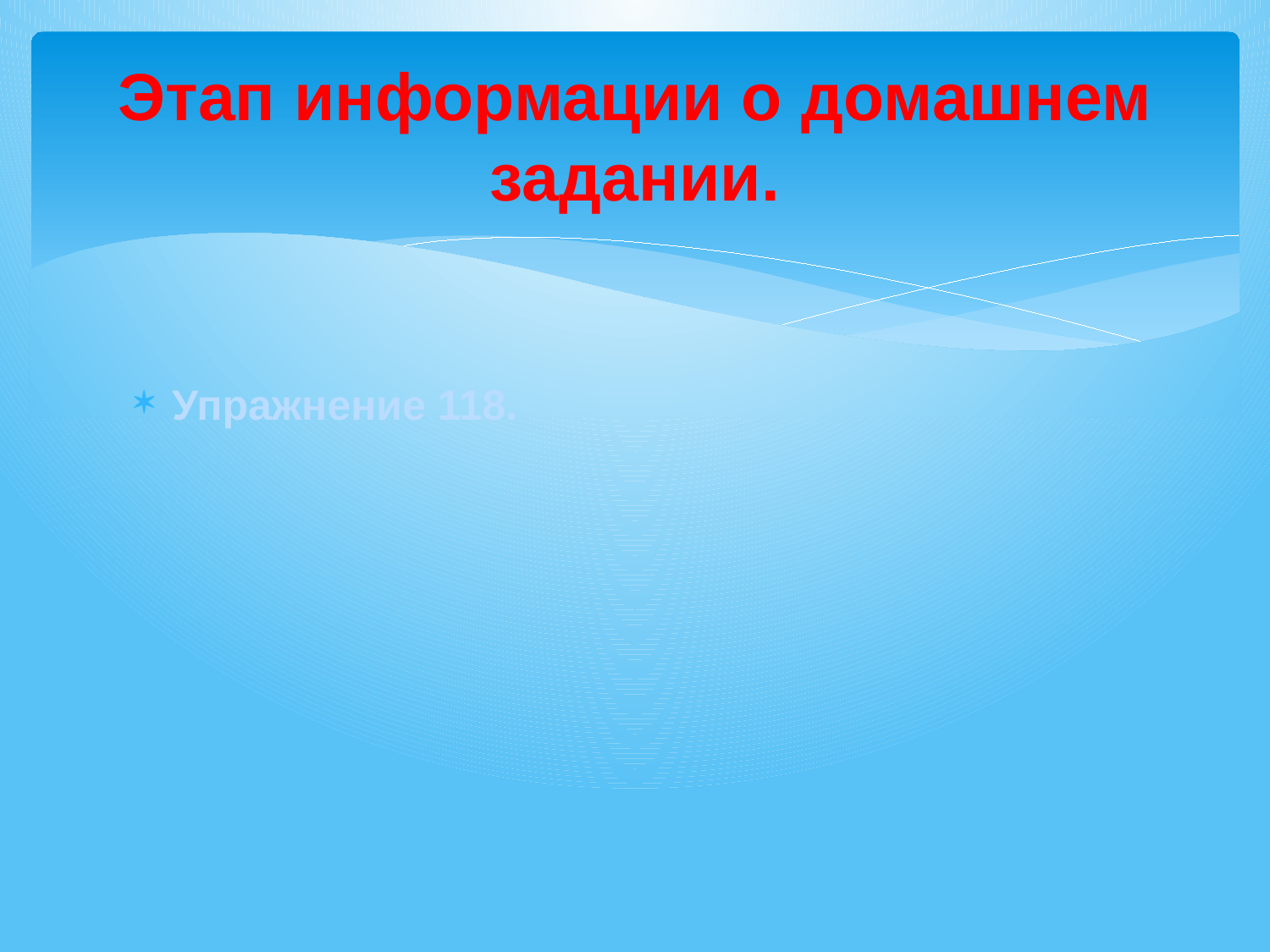

# Этап информации о домашнем задании.
Упражнение 118.